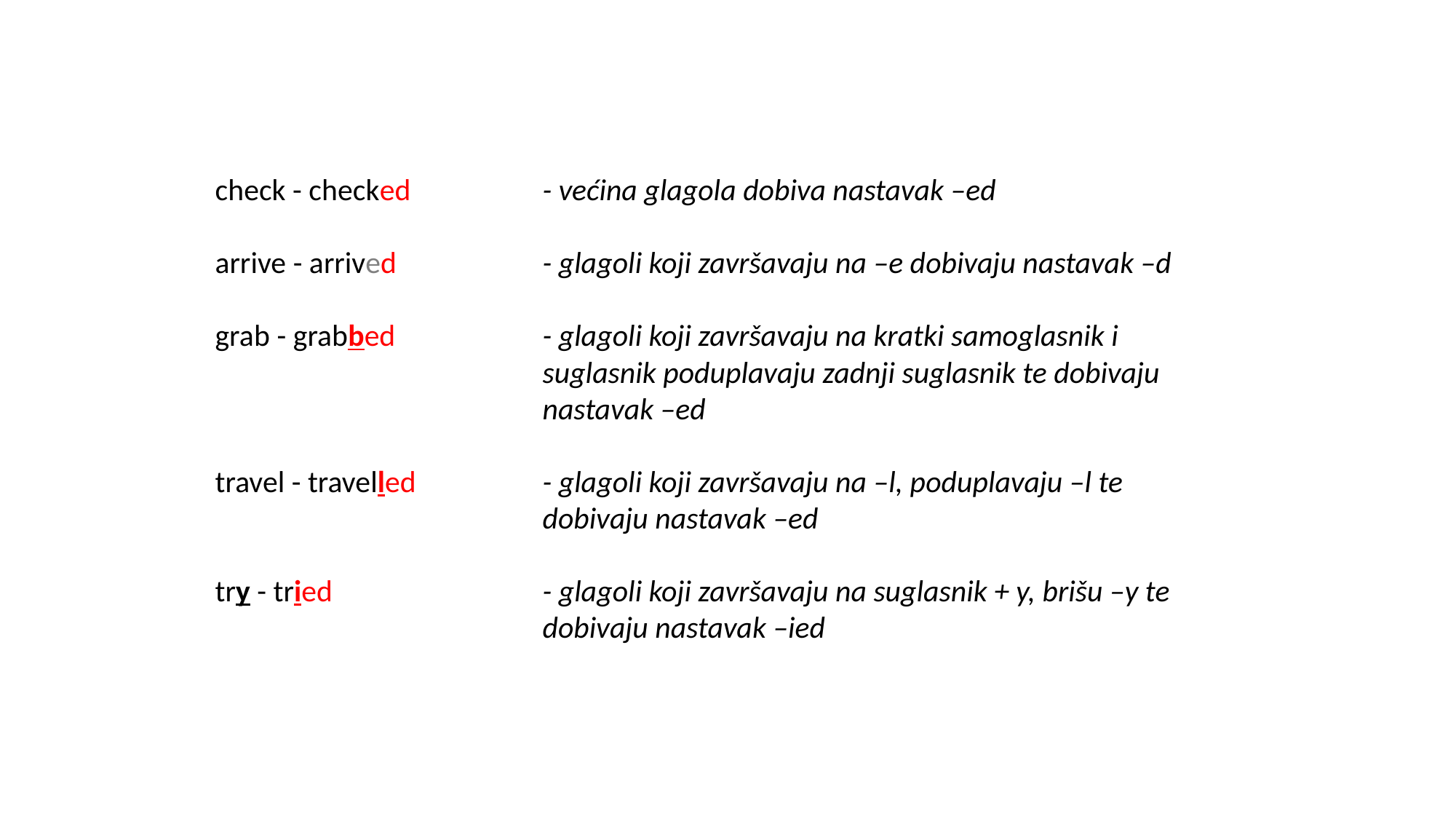

check - checked		- većina glagola dobiva nastavak –ed

arrive - arrived		- glagoli koji završavaju na –e dobivaju nastavak –d

grab - grabbed 		- glagoli koji završavaju na kratki samoglasnik i
			suglasnik poduplavaju zadnji suglasnik te dobivaju
			nastavak –ed

travel - travelled		- glagoli koji završavaju na –l, poduplavaju –l te
			dobivaju nastavak –ed

try - tried		- glagoli koji završavaju na suglasnik + y, brišu –y te
			dobivaju nastavak –ied